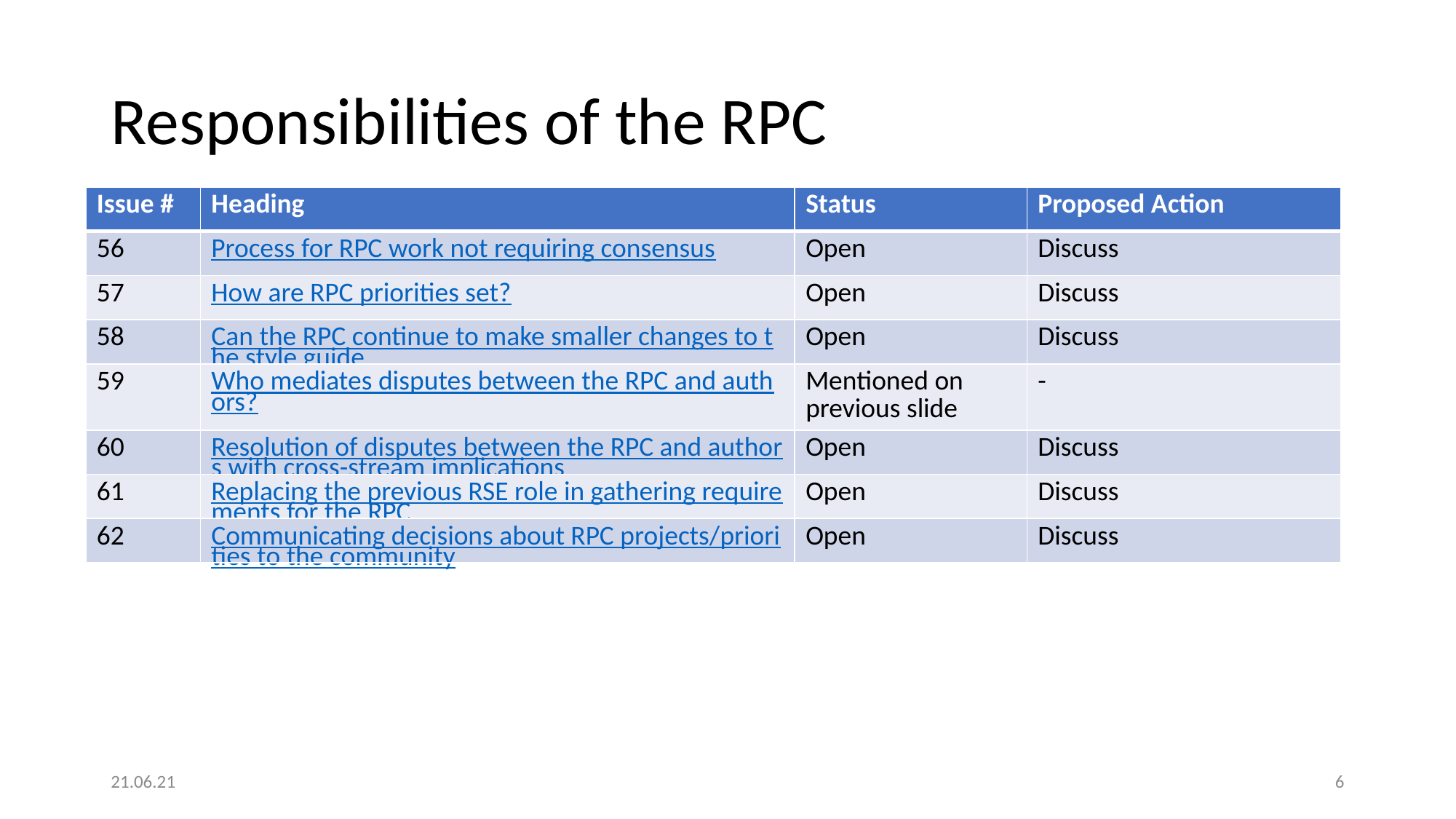

# Responsibilities of the RPC
| Issue # | Heading | Status | Proposed Action |
| --- | --- | --- | --- |
| 56 | Process for RPC work not requiring consensus | Open | Discuss |
| 57 | How are RPC priorities set? | Open | Discuss |
| 58 | Can the RPC continue to make smaller changes to the style guide | Open | Discuss |
| 59 | Who mediates disputes between the RPC and authors? | Mentioned on previous slide | - |
| 60 | Resolution of disputes between the RPC and authors with cross-stream implications | Open | Discuss |
| 61 | Replacing the previous RSE role in gathering requirements for the RPC | Open | Discuss |
| 62 | Communicating decisions about RPC projects/priorities to the community | Open | Discuss |
21.06.21
6